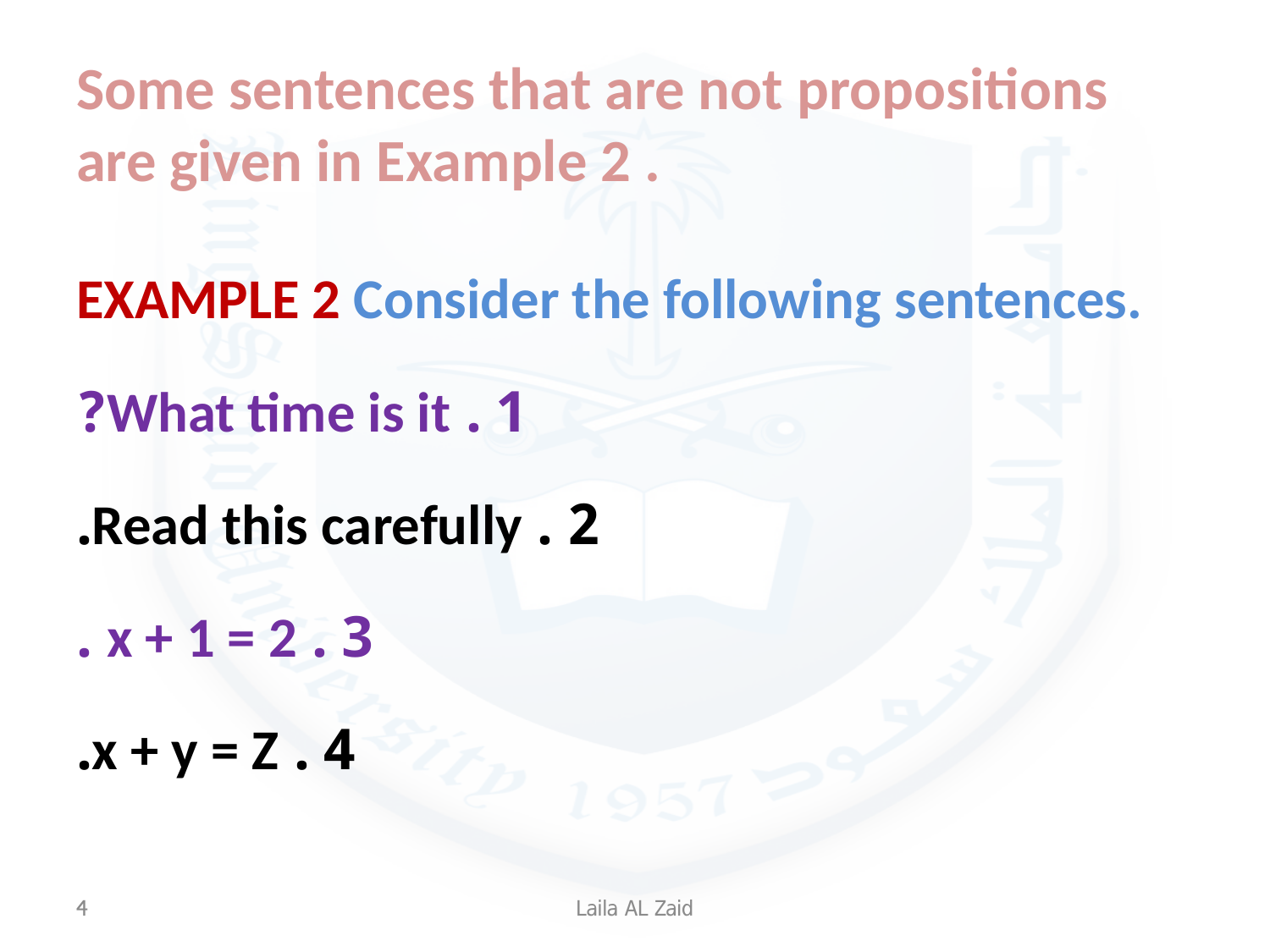

# Some sentences that are not propositions are given in Example 2 .
EXAMPLE 2 Consider the following sentences.
1 . What time is it?
2 . Read this carefully.
3 . x + 1 = 2 .
4 . x + y = Z.
4
Laila AL Zaid